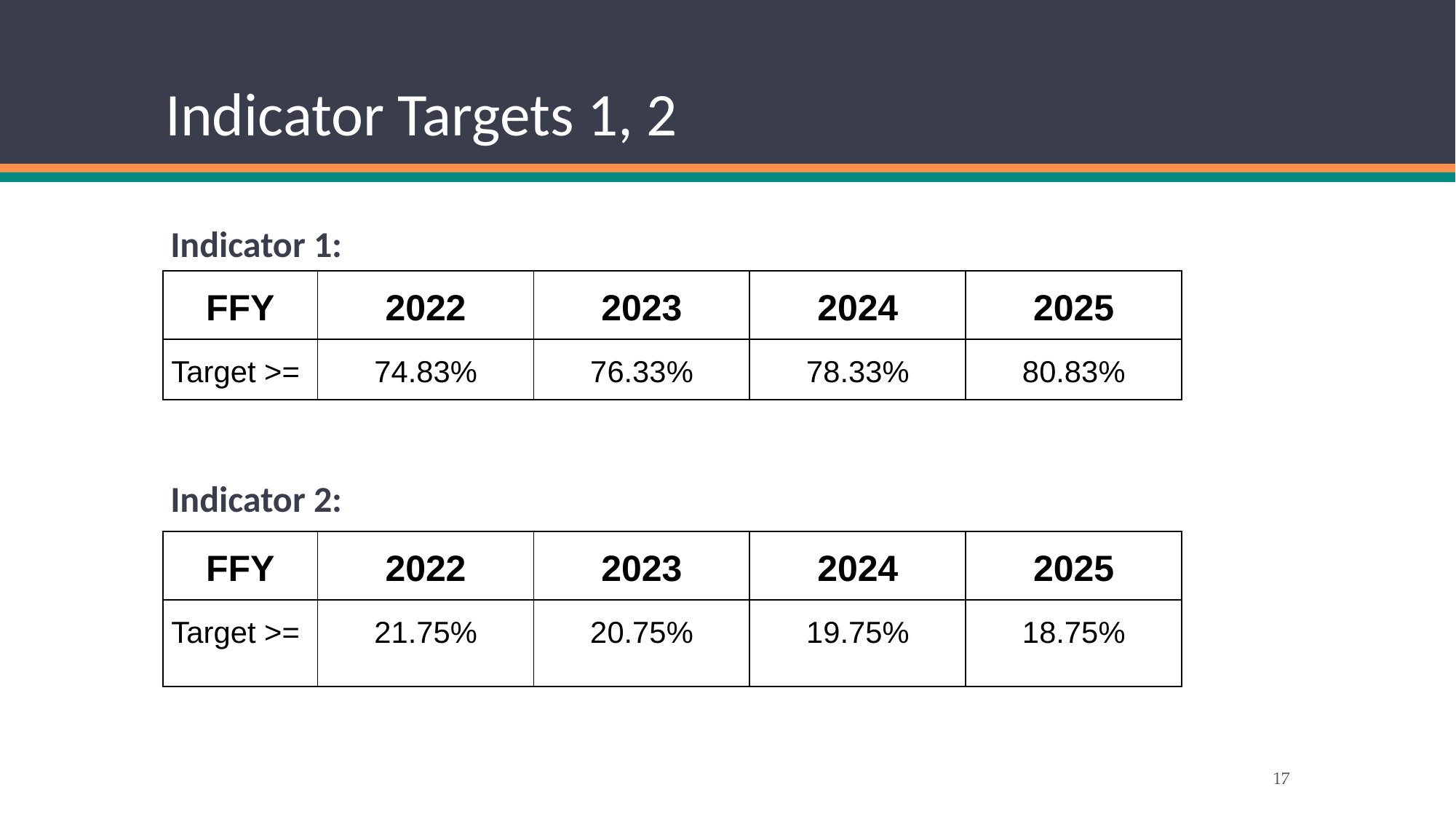

# Indicator Targets 1, 2
Indicator 1:
| FFY | 2022 | 2023 | 2024 | 2025 |
| --- | --- | --- | --- | --- |
| Target >= | 74.83% | 76.33% | 78.33% | 80.83% |
Indicator 2:
| FFY | 2022 | 2023 | 2024 | 2025 |
| --- | --- | --- | --- | --- |
| Target >= | 21.75% | 20.75% | 19.75% | 18.75% |
17